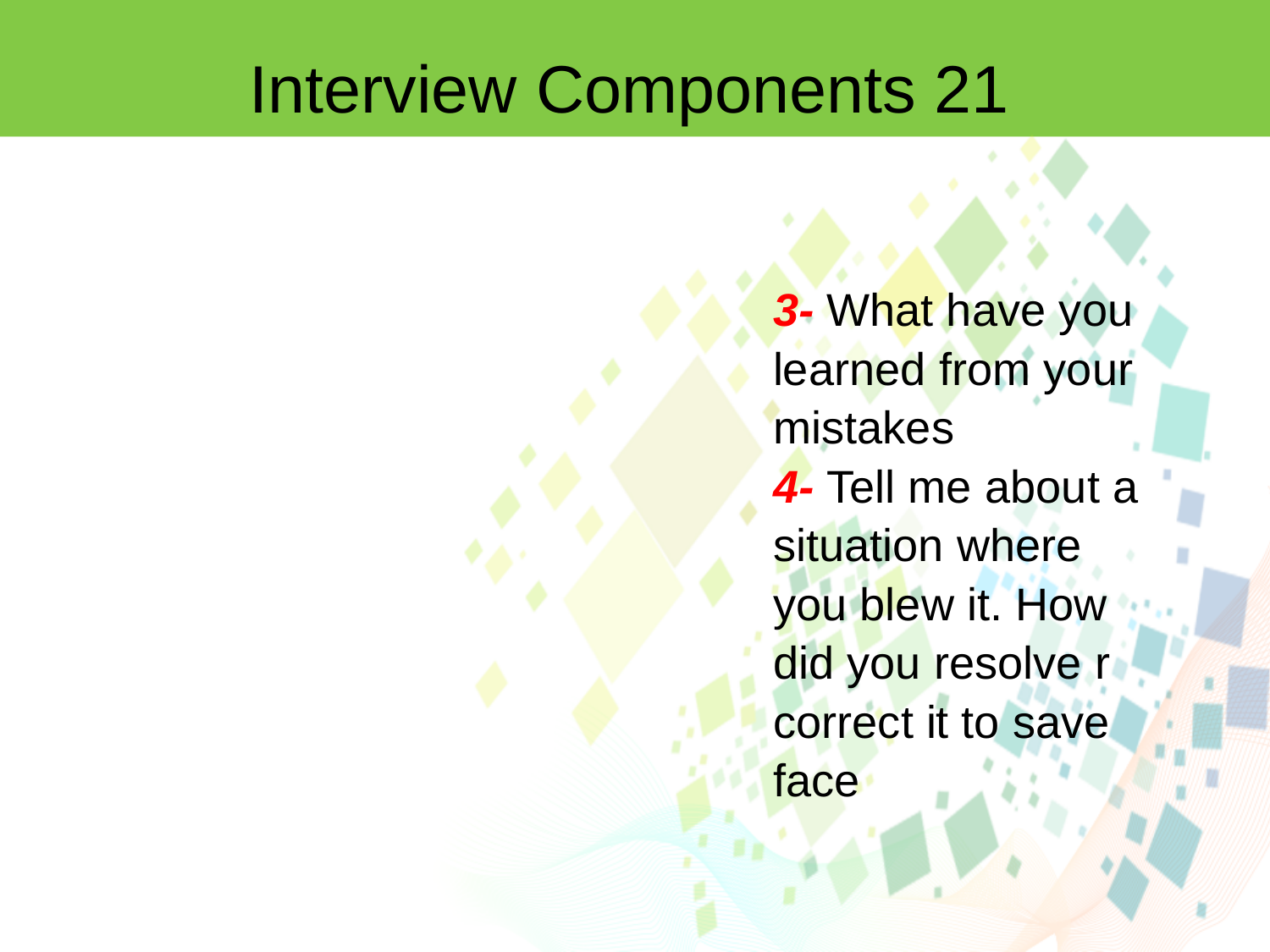

Interview Components 21
3- What have you learned from your mistakes
4- Tell me about a situation where you blew it. How did you resolve r correct it to save face